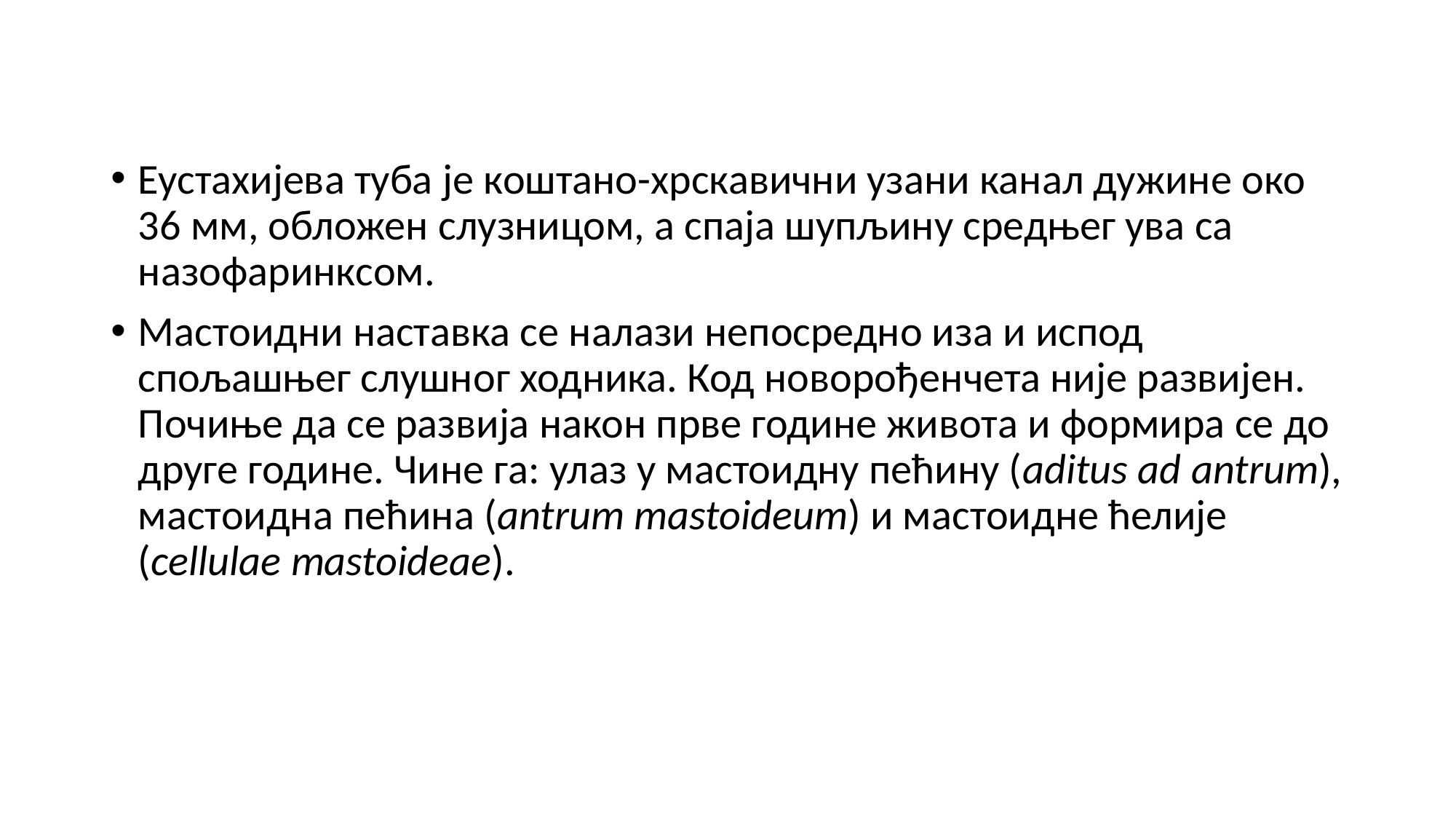

Еустахијева туба је коштано-хрскавични узани канал дужине око 36 мм, обложен слузницом, а спаја шупљину средњег ува са назофаринксом.
Maстоидни наставка се налази непосредно иза и испод спољашњег слушног ходника. Код новорођенчета није развијен. Почиње да се развија након прве године живота и формира се до друге године. Чине га: улаз у мастоидну пећину (aditus ad antrum), мастоидна пећина (antrum mastoideum) и мастоидне ћелије (cellulae mastoideae).